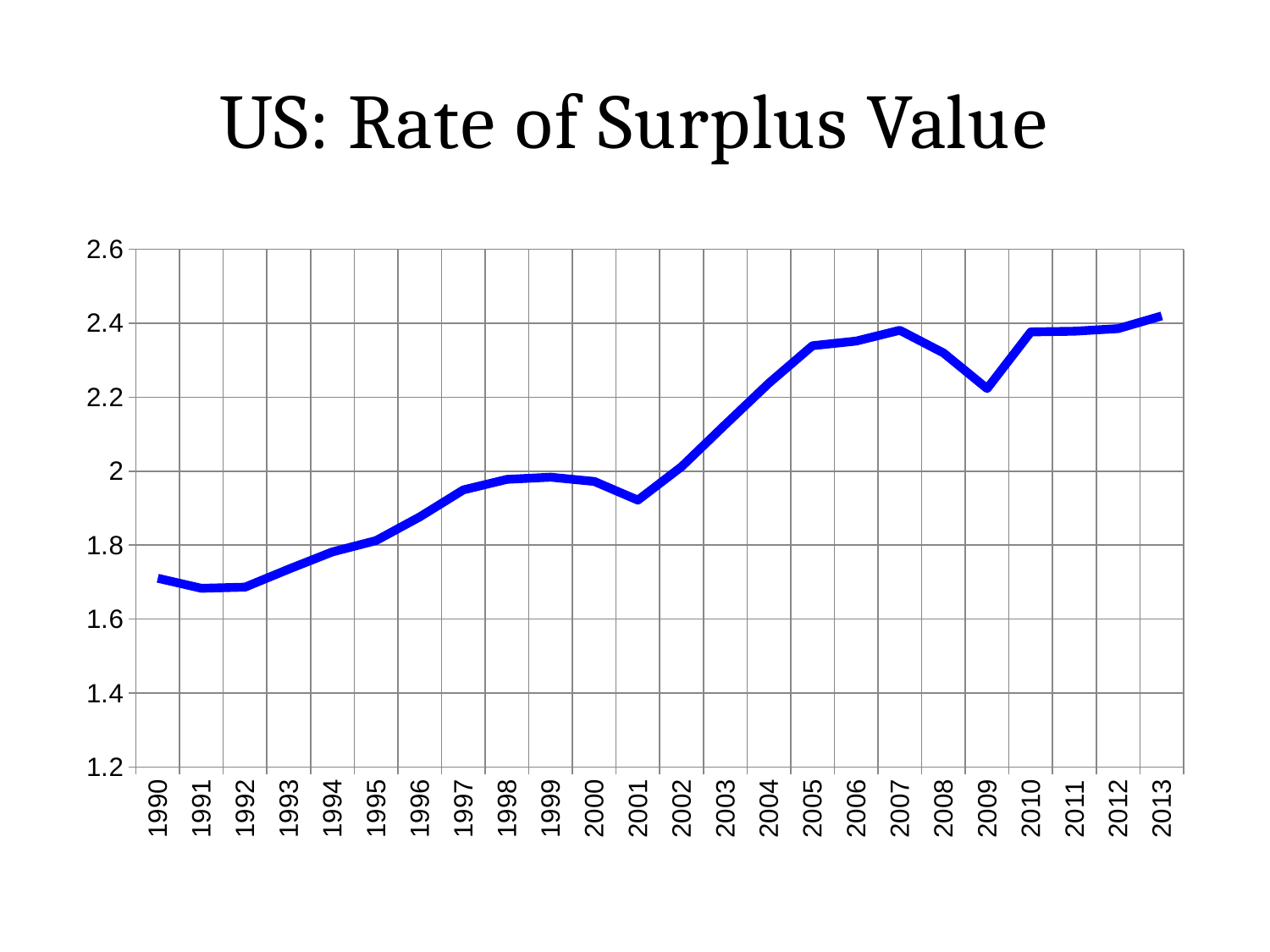

# US: Rate of Surplus Value

### Chart

| Category | rate of surplus value |
|---|---|
| 1990.0 | 1.7104915450708 |
| 1991.0 | 1.683362417122873 |
| 1992.0 | 1.686430543352875 |
| 1993.0 | 1.735060524188561 |
| 1994.0 | 1.781647442245663 |
| 1995.0 | 1.812205449943358 |
| 1996.0 | 1.876347346805792 |
| 1997.0 | 1.949396661222268 |
| 1998.0 | 1.977951732795589 |
| 1999.0 | 1.983742778635821 |
| 2000.0 | 1.972324323248923 |
| 2001.0 | 1.921684283033265 |
| 2002.0 | 2.012145821147286 |
| 2003.0 | 2.12563511985701 |
| 2004.0 | 2.237793806317648 |
| 2005.0 | 2.33905914683457 |
| 2006.0 | 2.351687799166003 |
| 2007.0 | 2.38078770280777 |
| 2008.0 | 2.319579731218622 |
| 2009.0 | 2.223199231895166 |
| 2010.0 | 2.376408820763194 |
| 2011.0 | 2.378290482162341 |
| 2012.0 | 2.385324103999472 |
| 2013.0 | 2.419668483934495 |